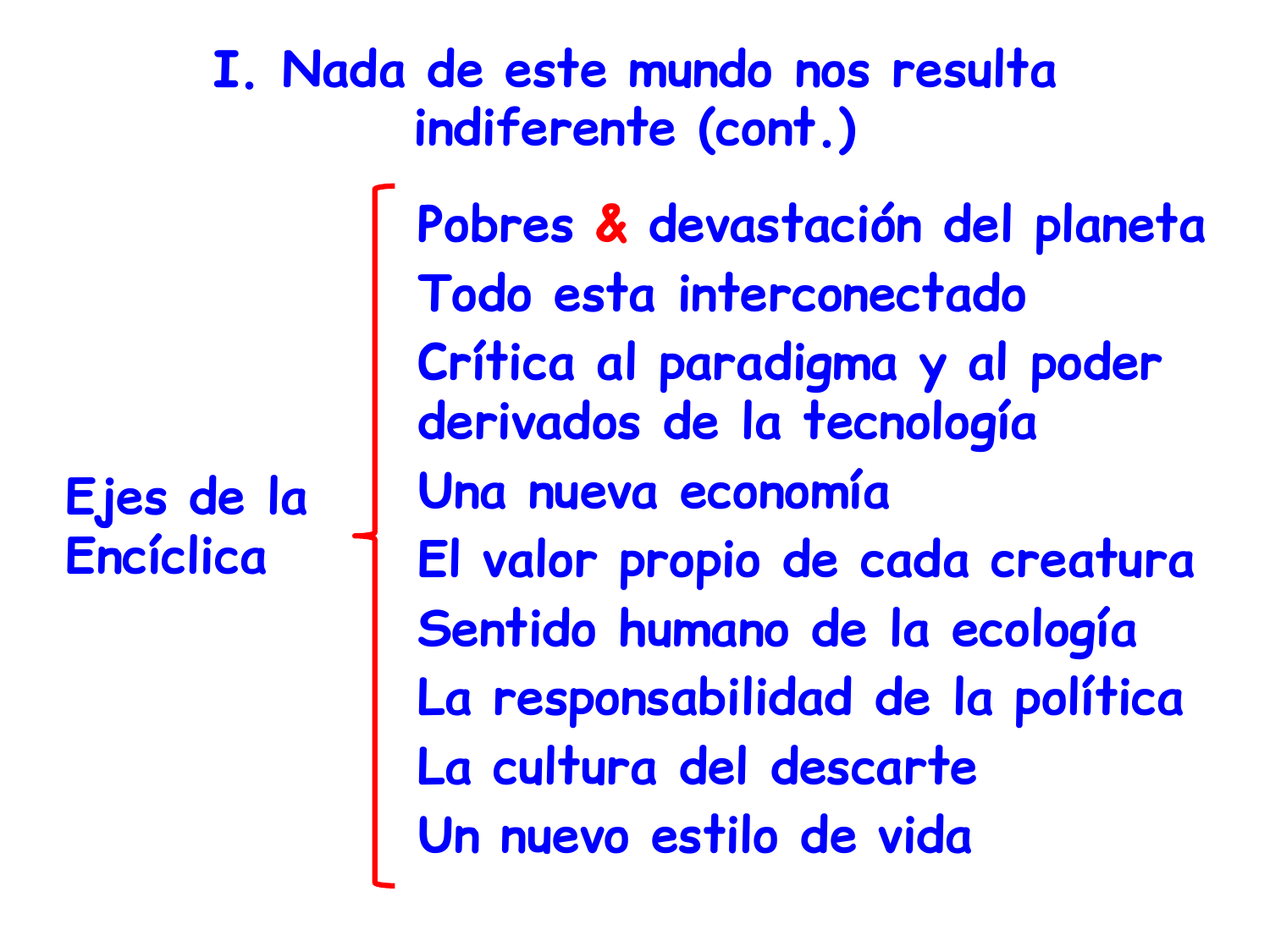

# I. Nada de este mundo nos resulta indiferente (cont.)

Ejes de la Encíclica

Pobres & devastación del planeta
Todo esta interconectado
Crítica al paradigma y al poder derivados de la tecnología
Una nueva economía
El valor propio de cada creatura
Sentido humano de la ecología
La responsabilidad de la política
La cultura del descarte
Un nuevo estilo de vida